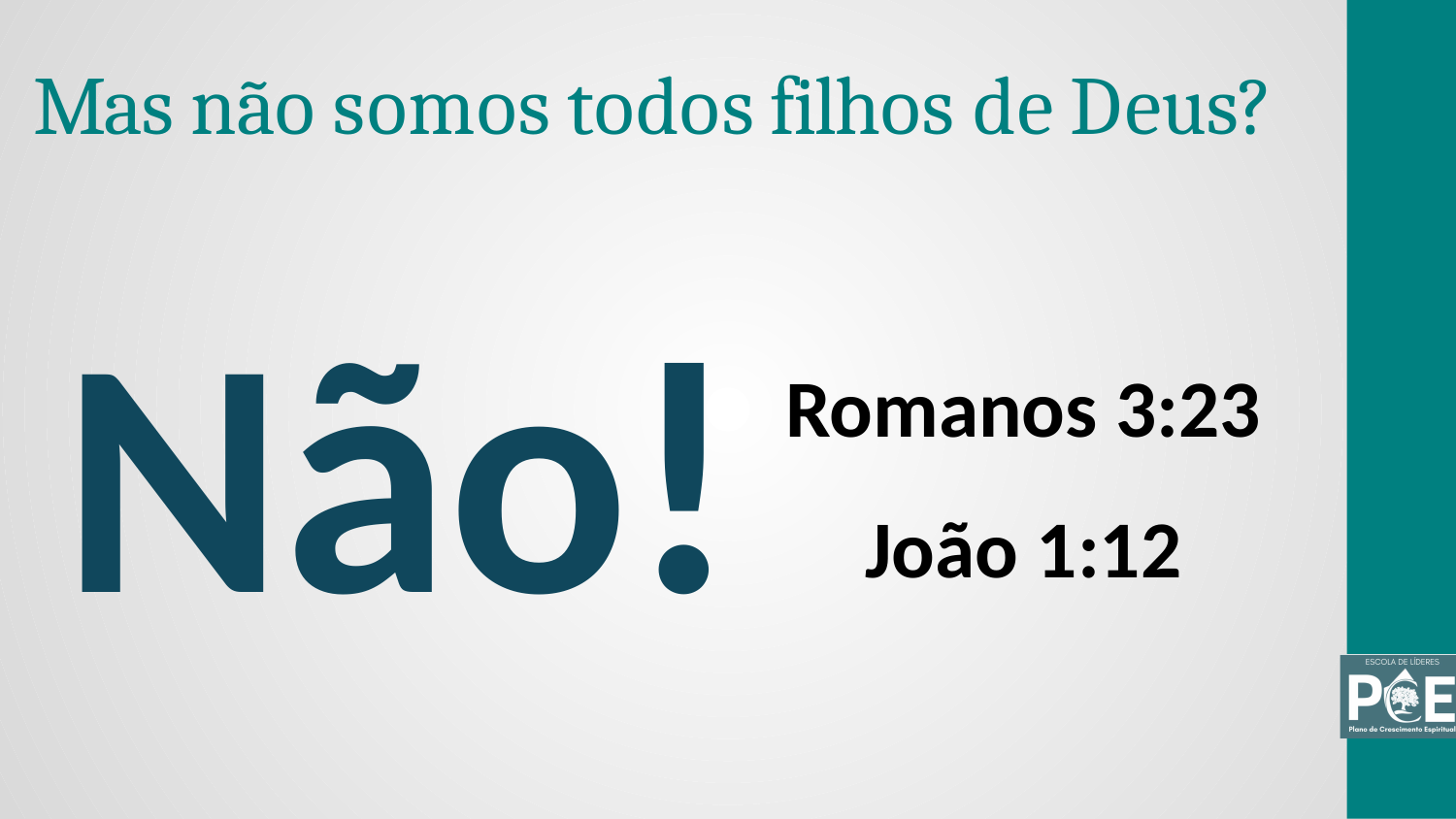

# Mas não somos todos filhos de Deus?
Não!
Romanos 3:23

João 1:12